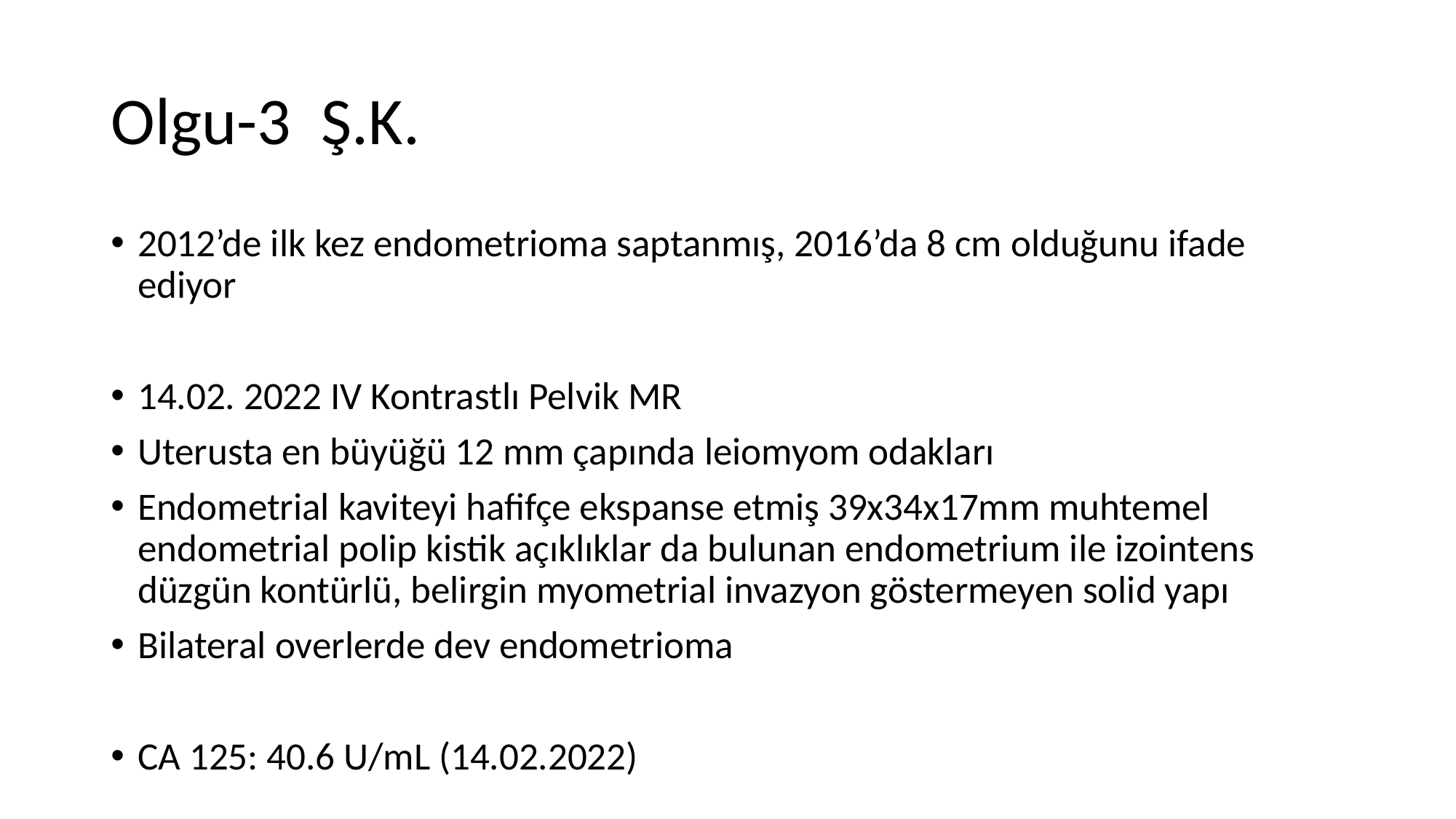

# Olgu-3  Ş.K.
2012’de ilk kez endometrioma saptanmış, 2016’da 8 cm olduğunu ifade ediyor

14.02. 2022 IV Kontrastlı Pelvik MR
Uterusta en büyüğü 12 mm çapında leiomyom odakları
Endometrial kaviteyi hafifçe ekspanse etmiş 39x34x17mm muhtemel endometrial polip kistik açıklıklar da bulunan endometrium ile izointens düzgün kontürlü, belirgin myometrial invazyon göstermeyen solid yapı
Bilateral overlerde dev endometrioma

CA 125: 40.6 U/mL (14.02.2022)